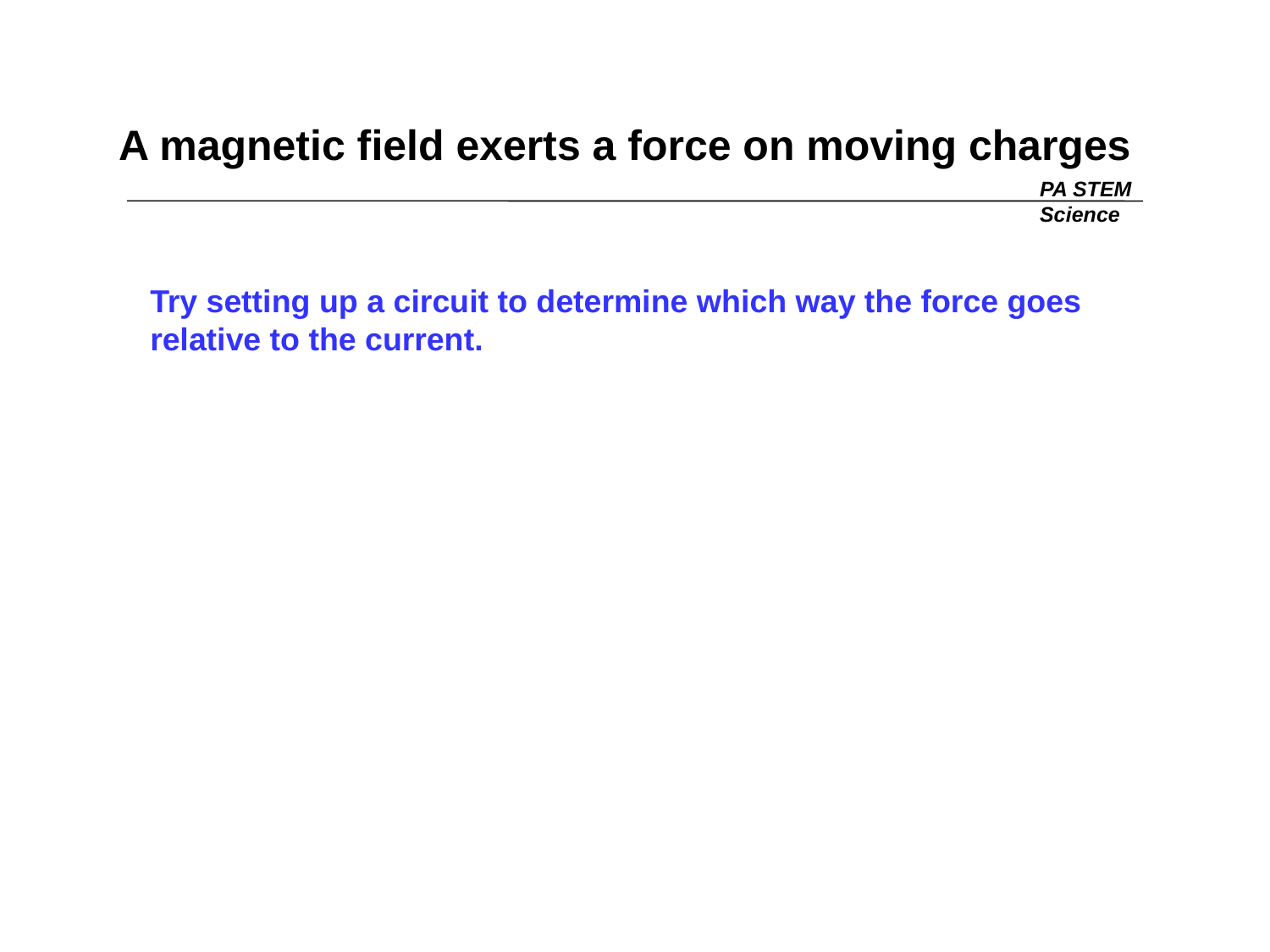

# A magnetic field exerts a force on moving charges
PA STEM
Science

Try setting up a circuit to determine which way the force goes relative to the current.